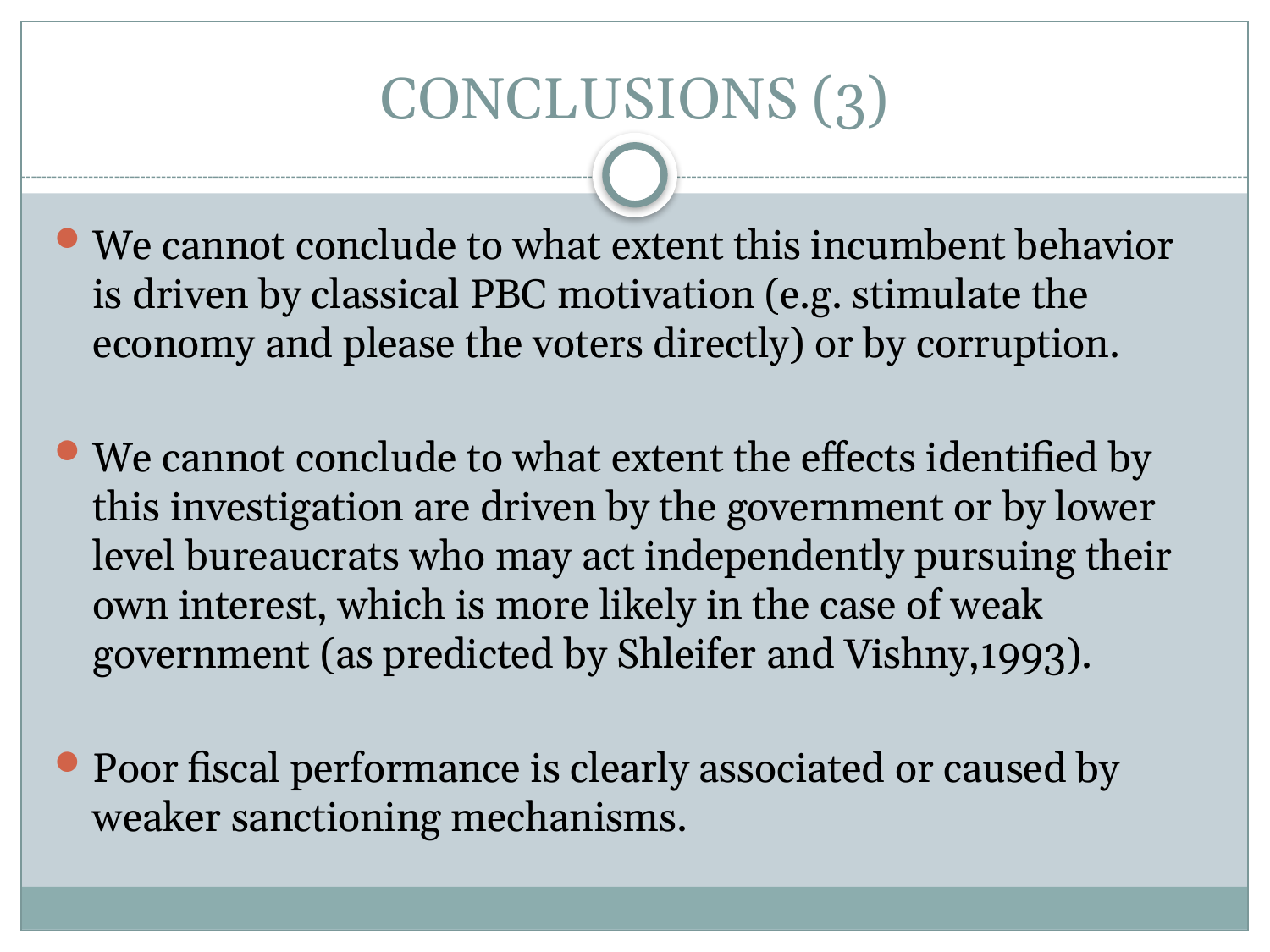

# CONCLUSIONS (3)
We cannot conclude to what extent this incumbent behavior is driven by classical PBC motivation (e.g. stimulate the economy and please the voters directly) or by corruption.

We cannot conclude to what extent the effects identified by this investigation are driven by the government or by lower level bureaucrats who may act independently pursuing their own interest, which is more likely in the case of weak government (as predicted by Shleifer and Vishny,1993).

Poor fiscal performance is clearly associated or caused by weaker sanctioning mechanisms.